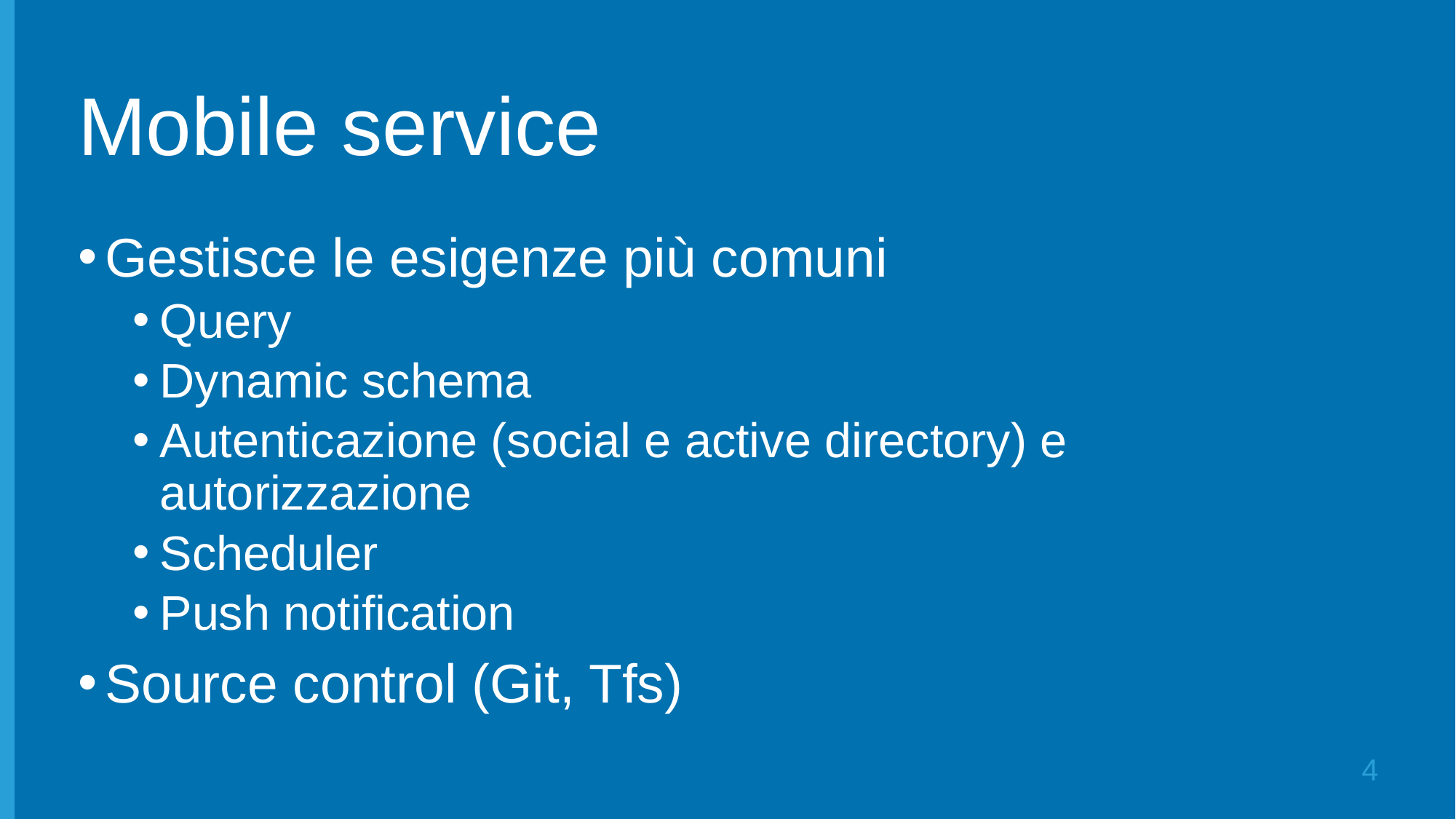

# Mobile service
Gestisce le esigenze più comuni
Query
Dynamic schema
Autenticazione (social e active directory) e autorizzazione
Scheduler
Push notification
Source control (Git, Tfs)
4